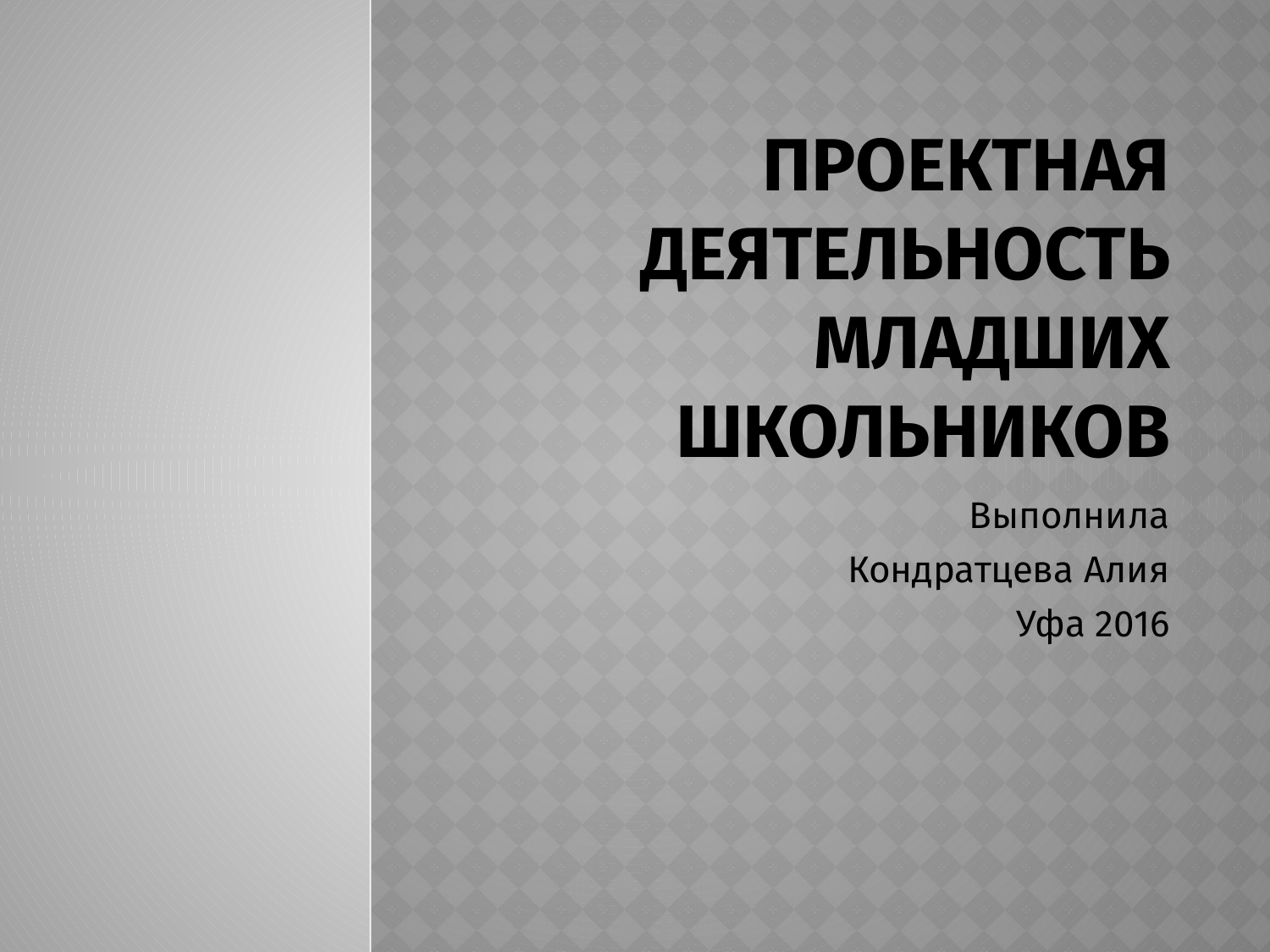

# Проектная деятельность младших школьников
Выполнила
 Кондратцева Алия
Уфа 2016